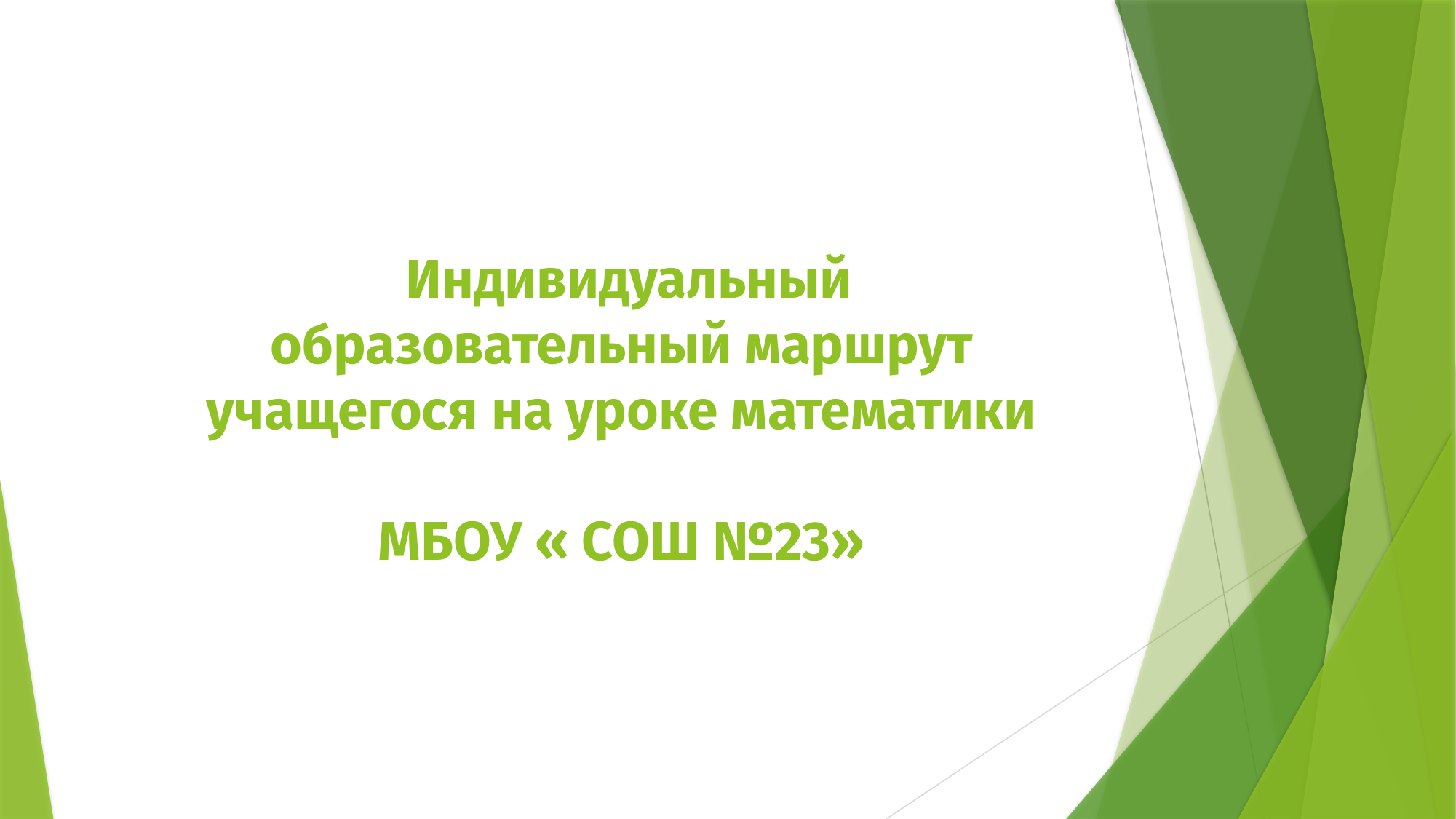

Индивидуальный образовательный маршрут учащегося на уроке математики
МБОУ « СОШ №23»